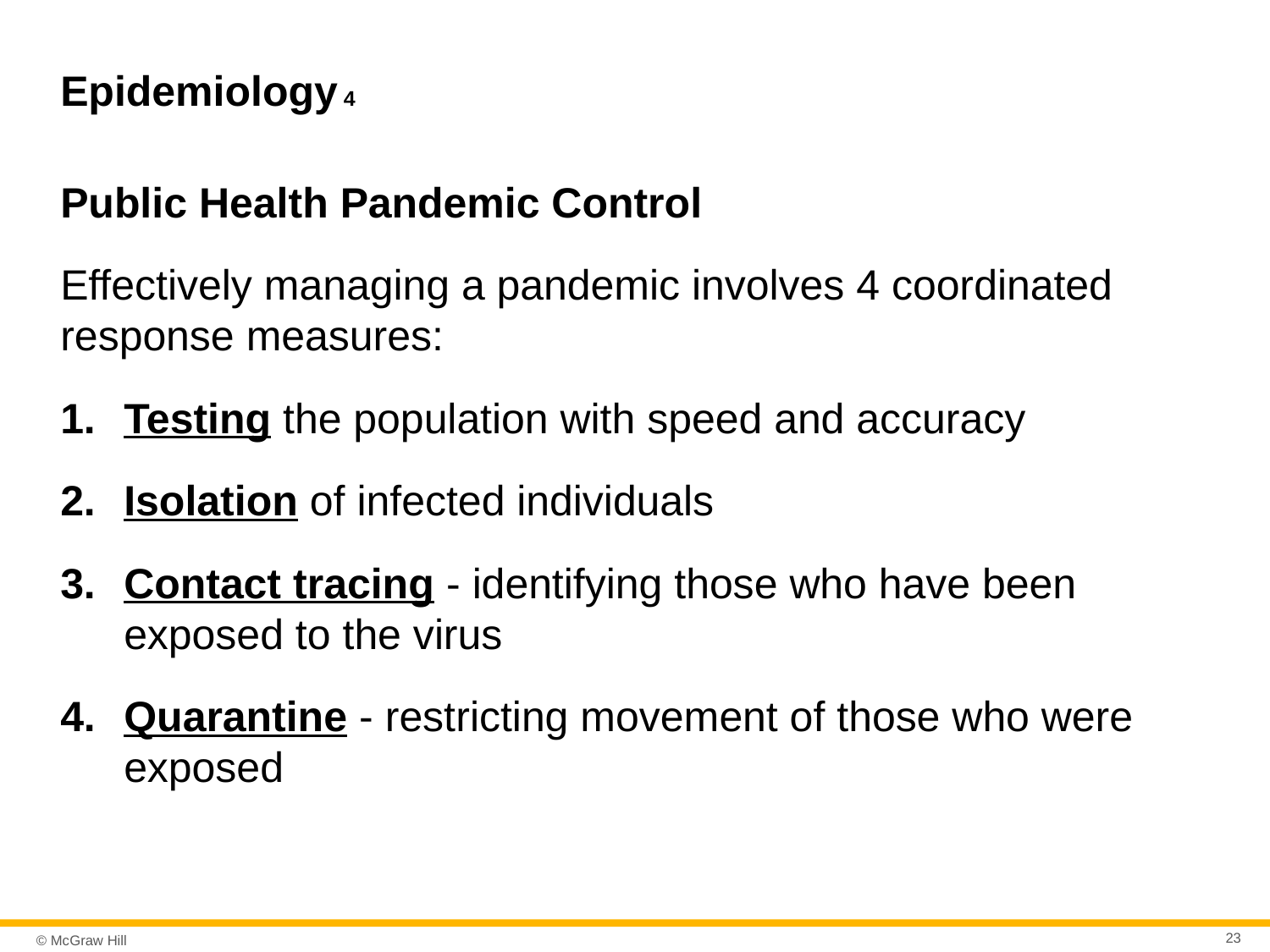

# Epidemiology 4
Public Health Pandemic Control
Effectively managing a pandemic involves 4 coordinated response measures:
Testing the population with speed and accuracy
Isolation of infected individuals
Contact tracing - identifying those who have been exposed to the virus
Quarantine - restricting movement of those who were exposed